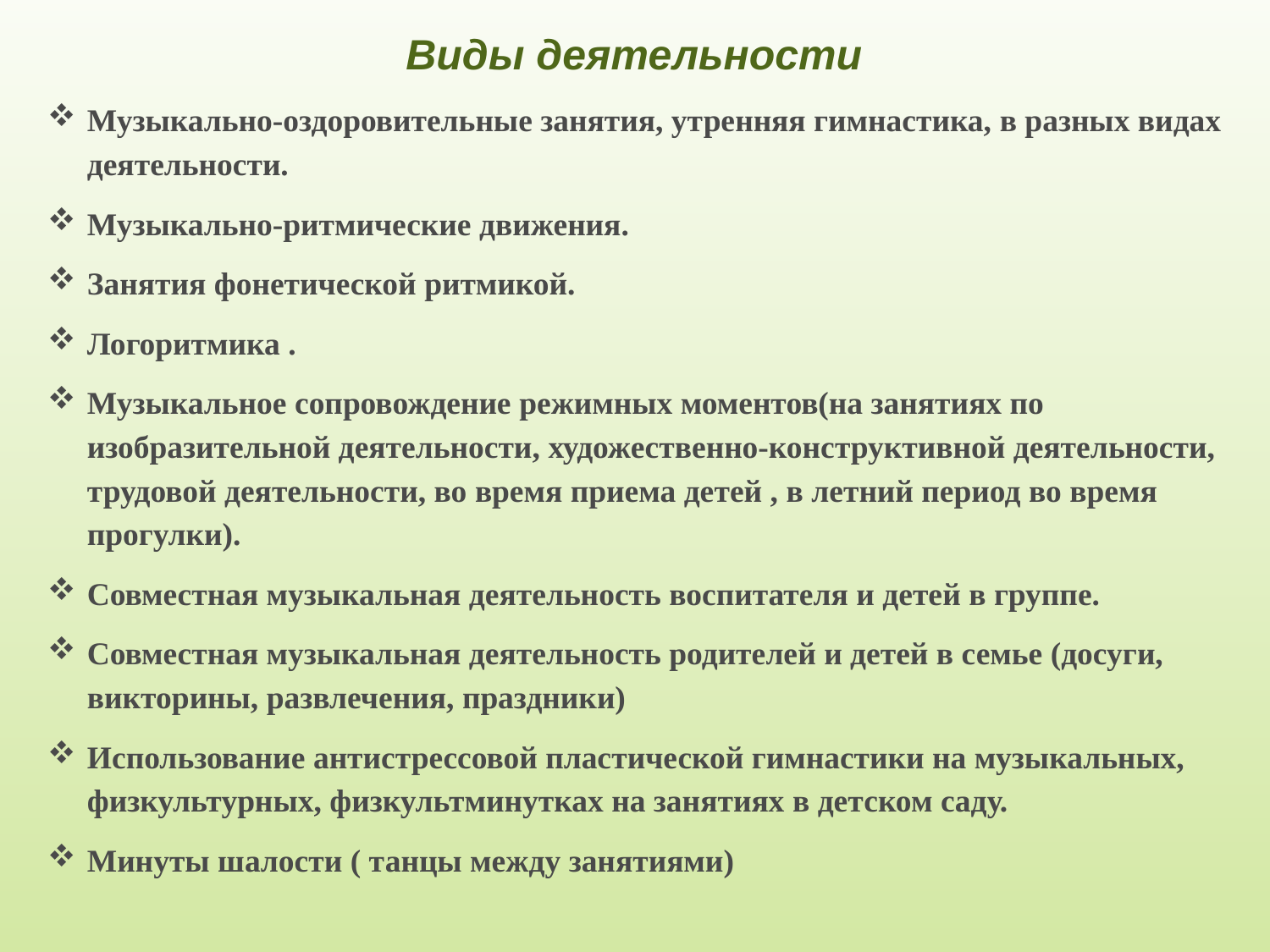

Виды деятельности
Музыкально-оздоровительные занятия, утренняя гимнастика, в разных видах деятельности.
Музыкально-ритмические движения.
Занятия фонетической ритмикой.
Логоритмика .
Музыкальное сопровождение режимных моментов(на занятиях по изобразительной деятельности, художественно-конструктивной деятельности, трудовой деятельности, во время приема детей , в летний период во время прогулки).
Совместная музыкальная деятельность воспитателя и детей в группе.
Совместная музыкальная деятельность родителей и детей в семье (досуги, викторины, развлечения, праздники)
Использование антистрессовой пластической гимнастики на музыкальных, физкультурных, физкультминутках на занятиях в детском саду.
Минуты шалости ( танцы между занятиями)